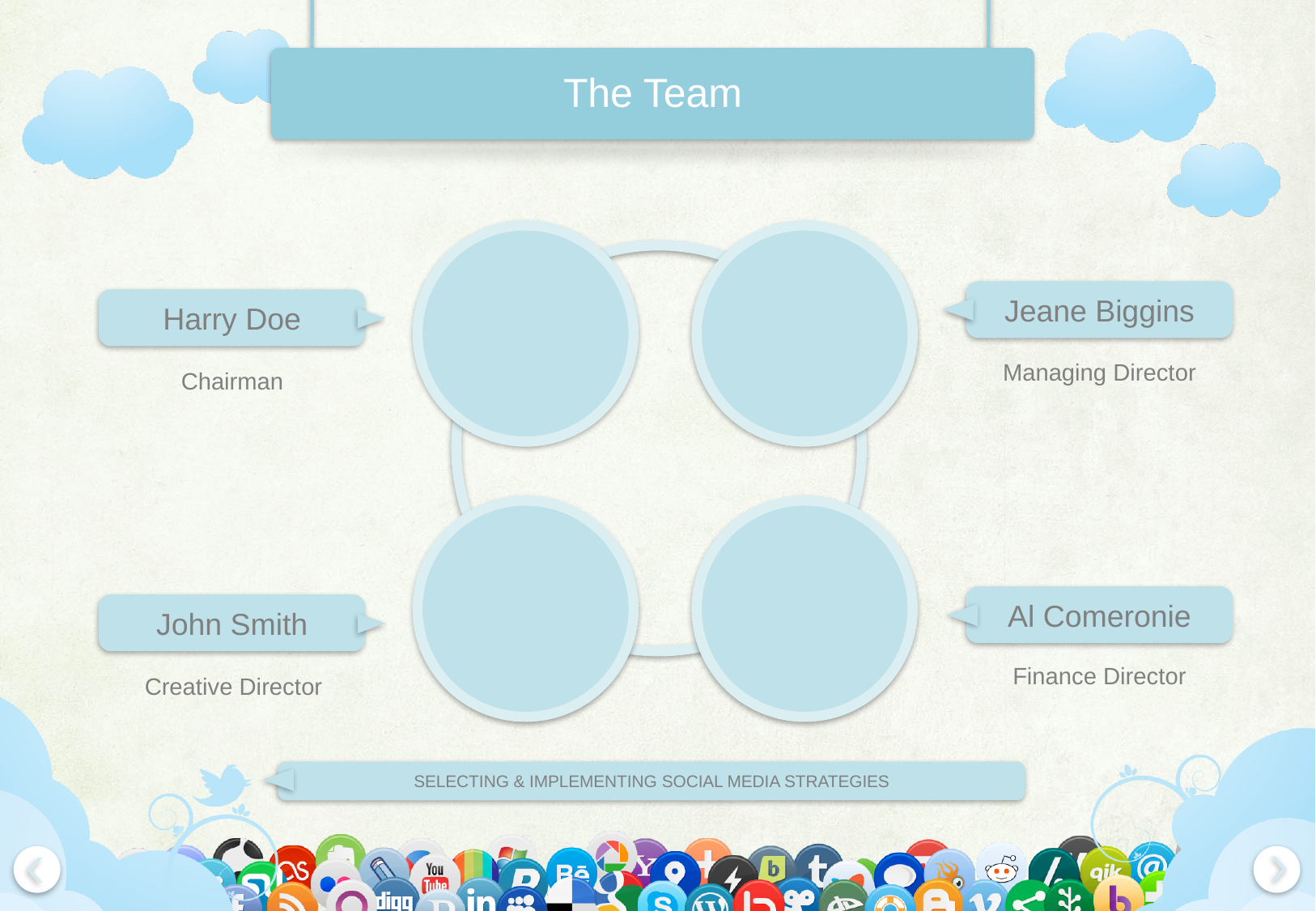

# The Team

Jeane Biggins

Managing Director
Harry Doe

Chairman

Al Comeronie

Finance Director
John Smith

Creative Director